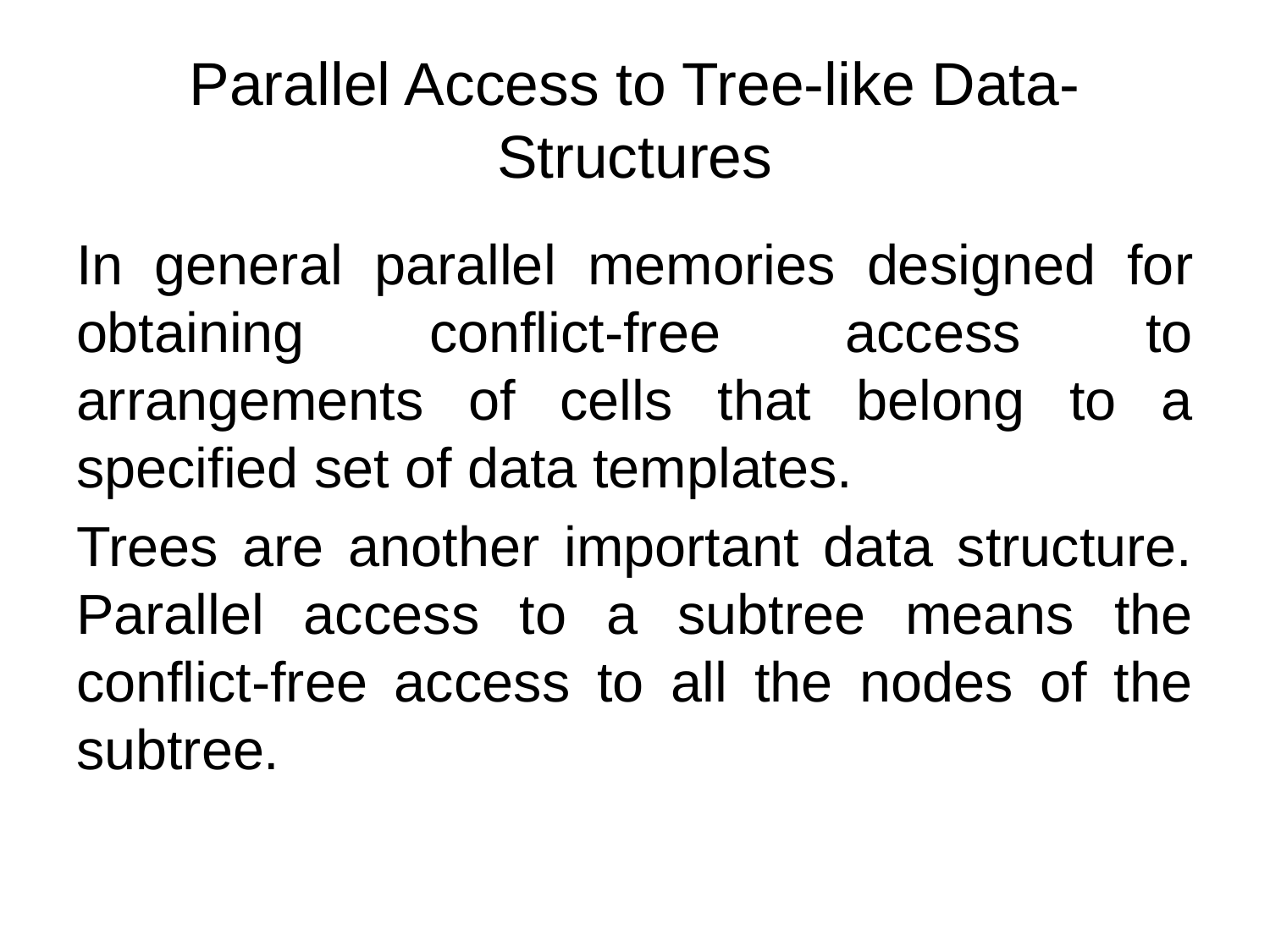

# Parallel Access to Tree-like Data-Structures
In general parallel memories designed for obtaining conflict-free access to arrangements of cells that belong to a specified set of data templates.
Trees are another important data structure. Parallel access to a subtree means the conflict-free access to all the nodes of the subtree.